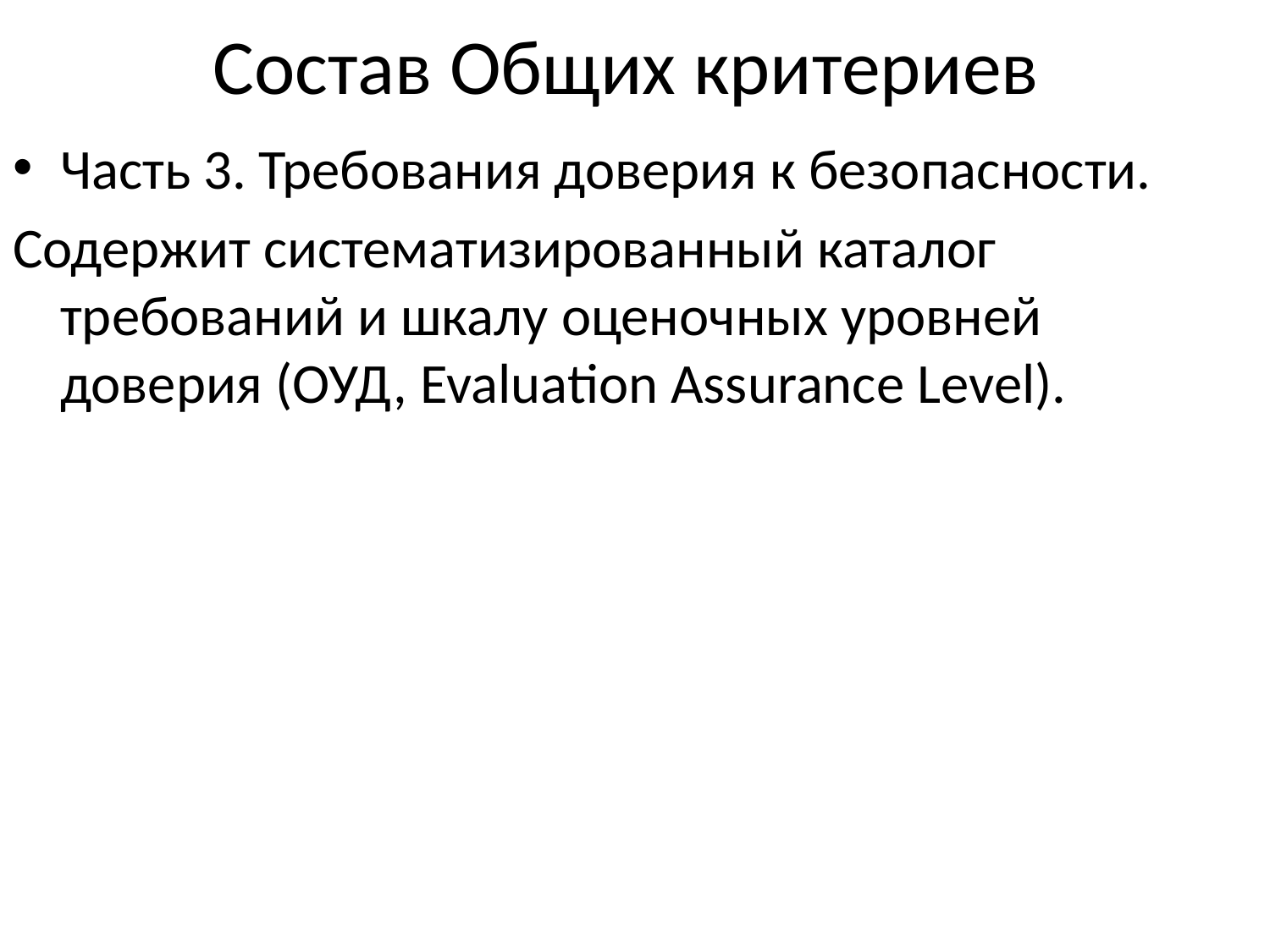

# Состав Общих критериев
Часть 3. Требования доверия к безопасности.
Содержит систематизированный каталог требований и шкалу оценочных уровней доверия (ОУД, Evaluation Assurance Level).